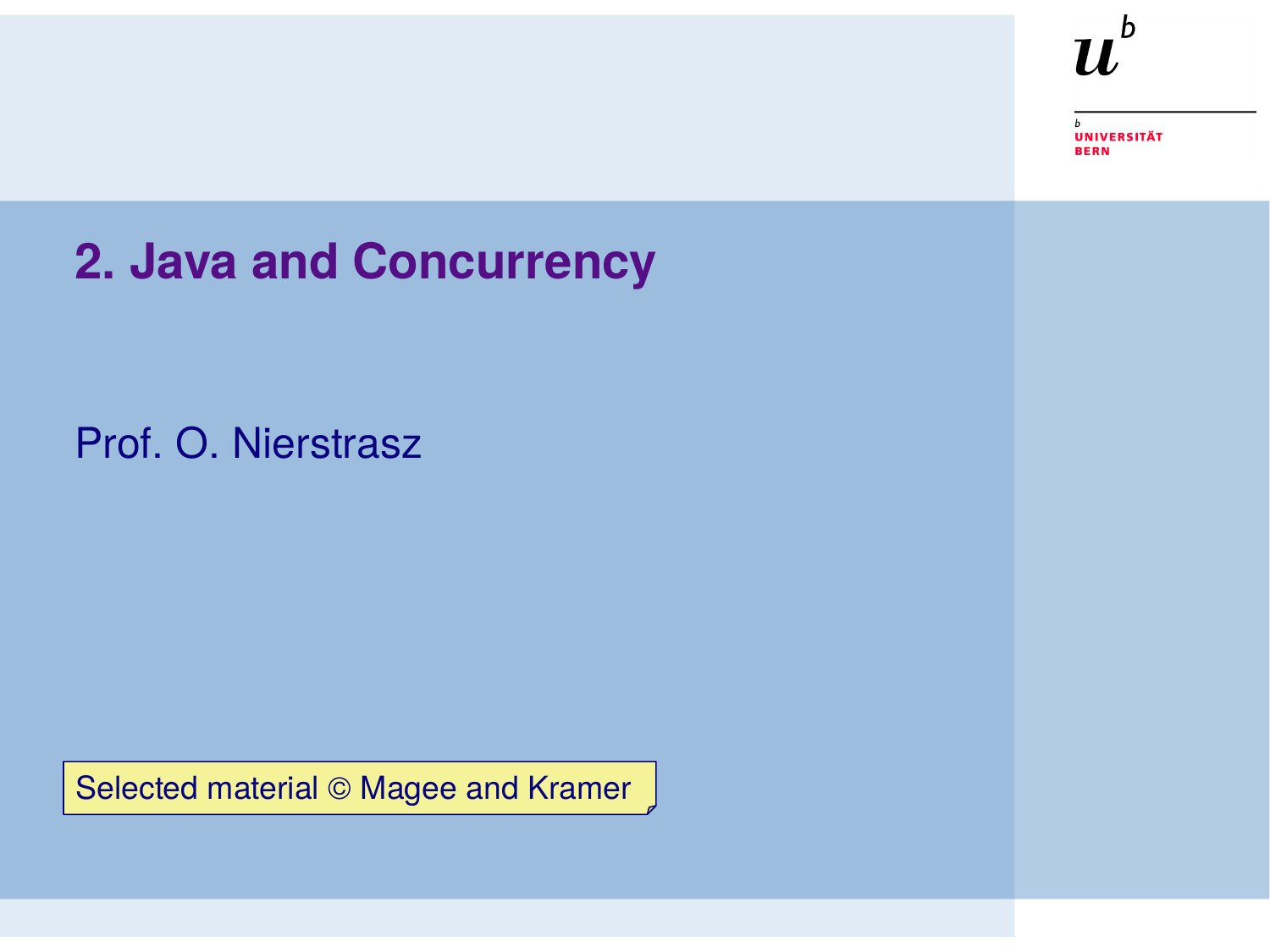

# 2. Java and Concurrency
Prof. O. Nierstrasz
Selected material © Magee and Kramer